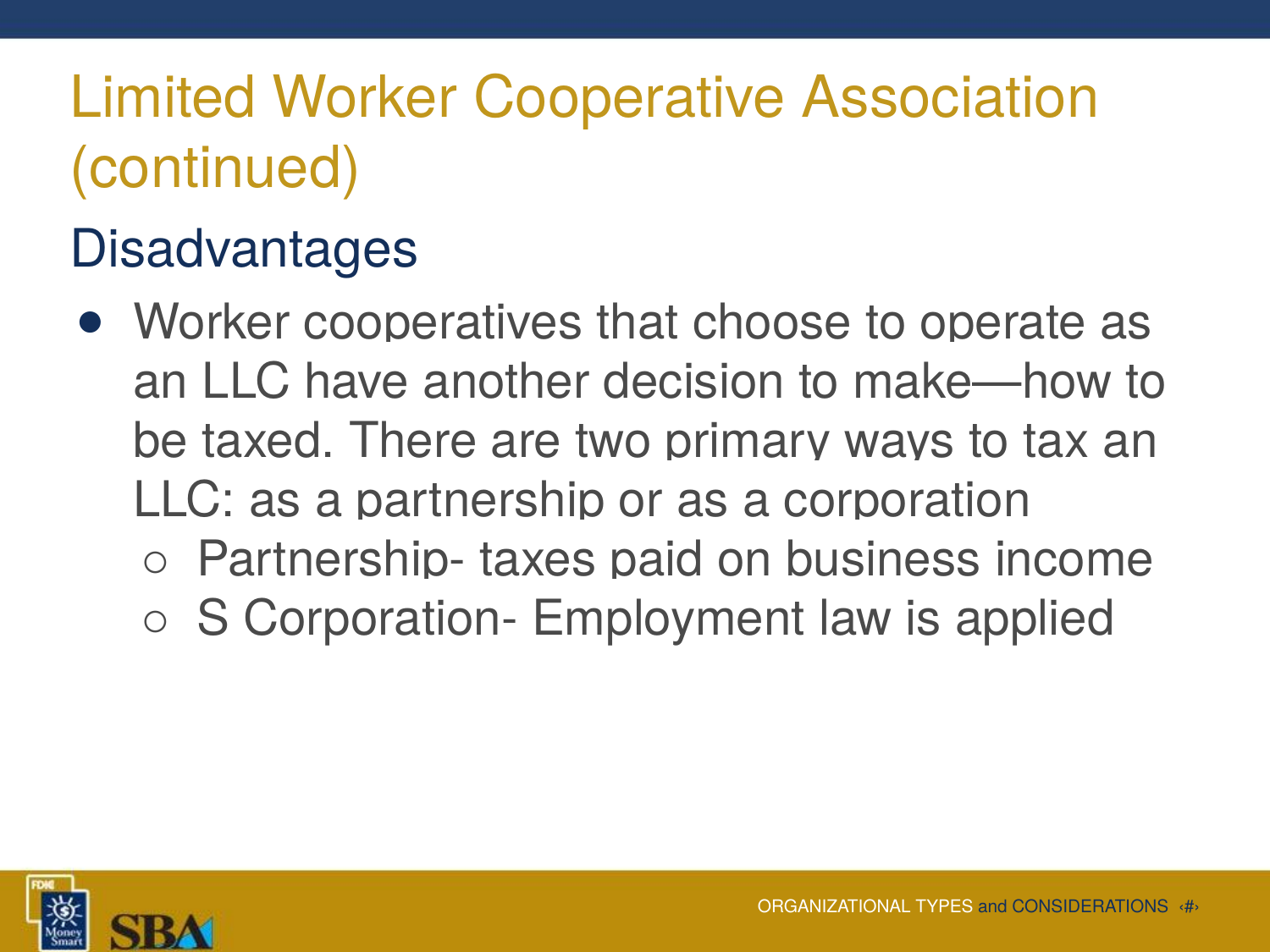

# Limited Worker Cooperative Association (continued)

Disadvantages
Worker cooperatives that choose to operate as an LLC have another decision to make—how to be taxed. There are two primary ways to tax an LLC: as a partnership or as a corporation
Partnership- taxes paid on business income
S Corporation- Employment law is applied